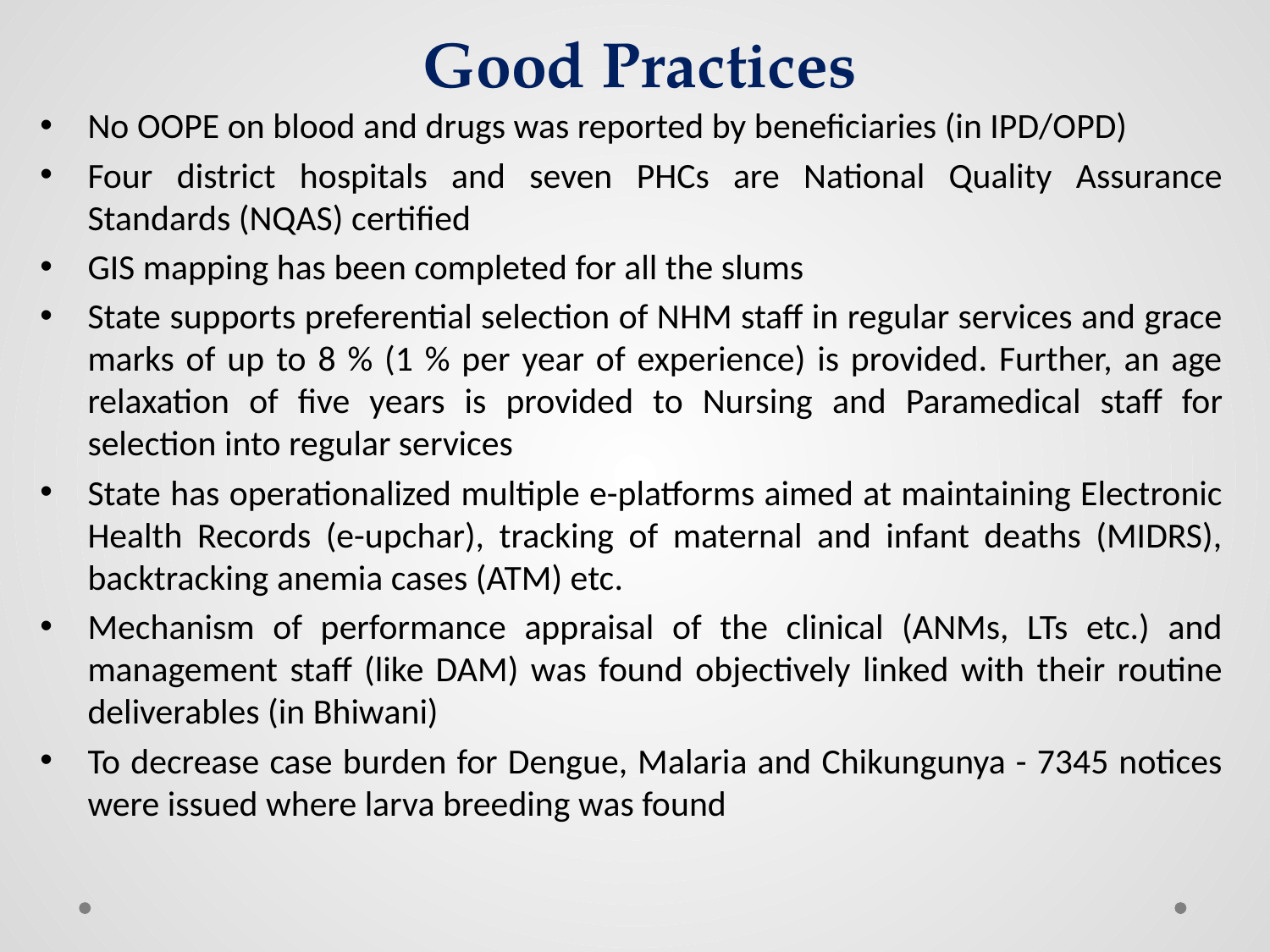

# Good Practices
No OOPE on blood and drugs was reported by beneficiaries (in IPD/OPD)
Four district hospitals and seven PHCs are National Quality Assurance Standards (NQAS) certified
GIS mapping has been completed for all the slums
State supports preferential selection of NHM staff in regular services and grace marks of up to 8 % (1 % per year of experience) is provided. Further, an age relaxation of five years is provided to Nursing and Paramedical staff for selection into regular services
State has operationalized multiple e-platforms aimed at maintaining Electronic Health Records (e-upchar), tracking of maternal and infant deaths (MIDRS), backtracking anemia cases (ATM) etc.
Mechanism of performance appraisal of the clinical (ANMs, LTs etc.) and management staff (like DAM) was found objectively linked with their routine deliverables (in Bhiwani)
To decrease case burden for Dengue, Malaria and Chikungunya - 7345 notices were issued where larva breeding was found